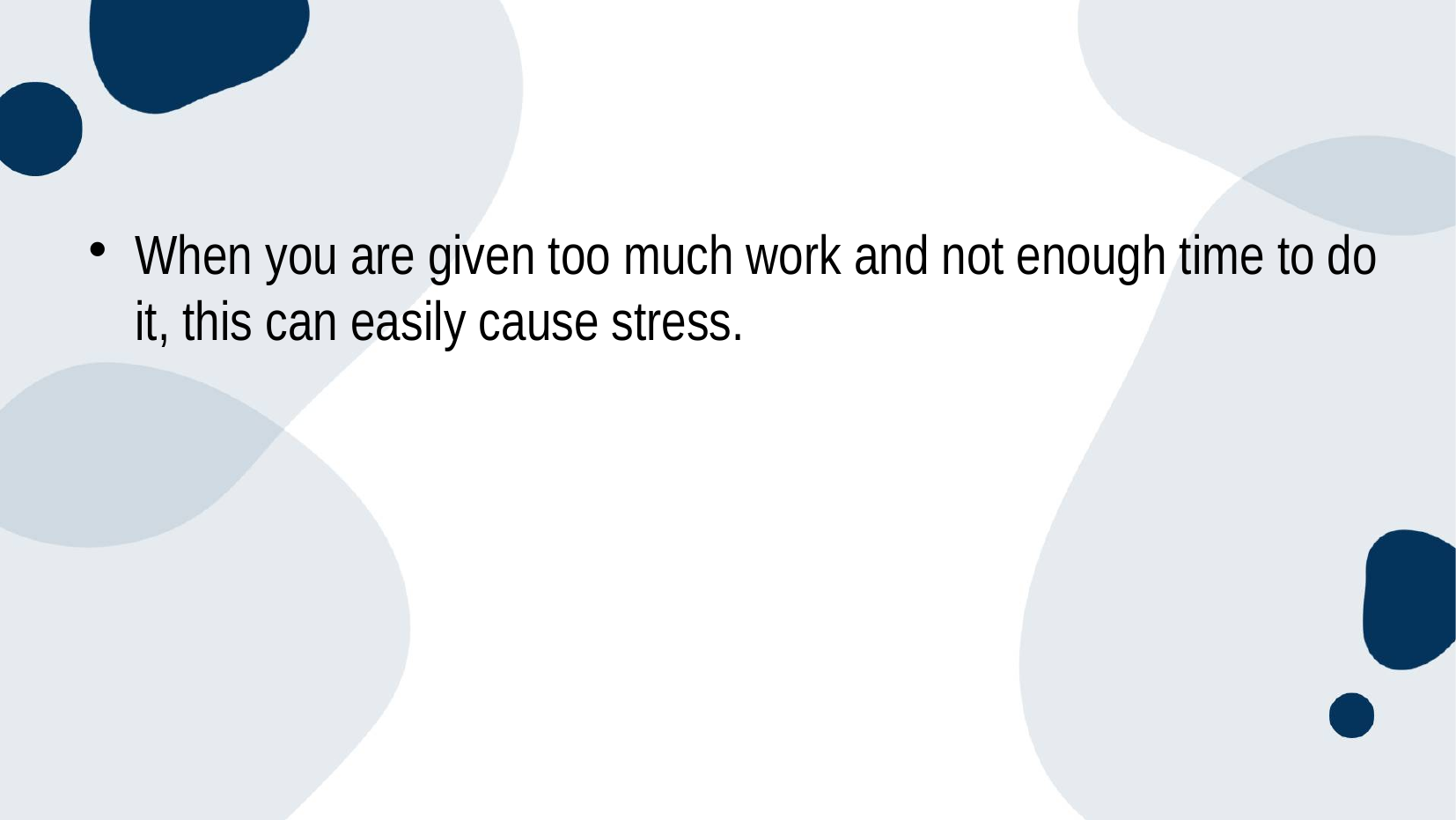

When you are given too much work and not enough time to do it, this can easily cause stress.